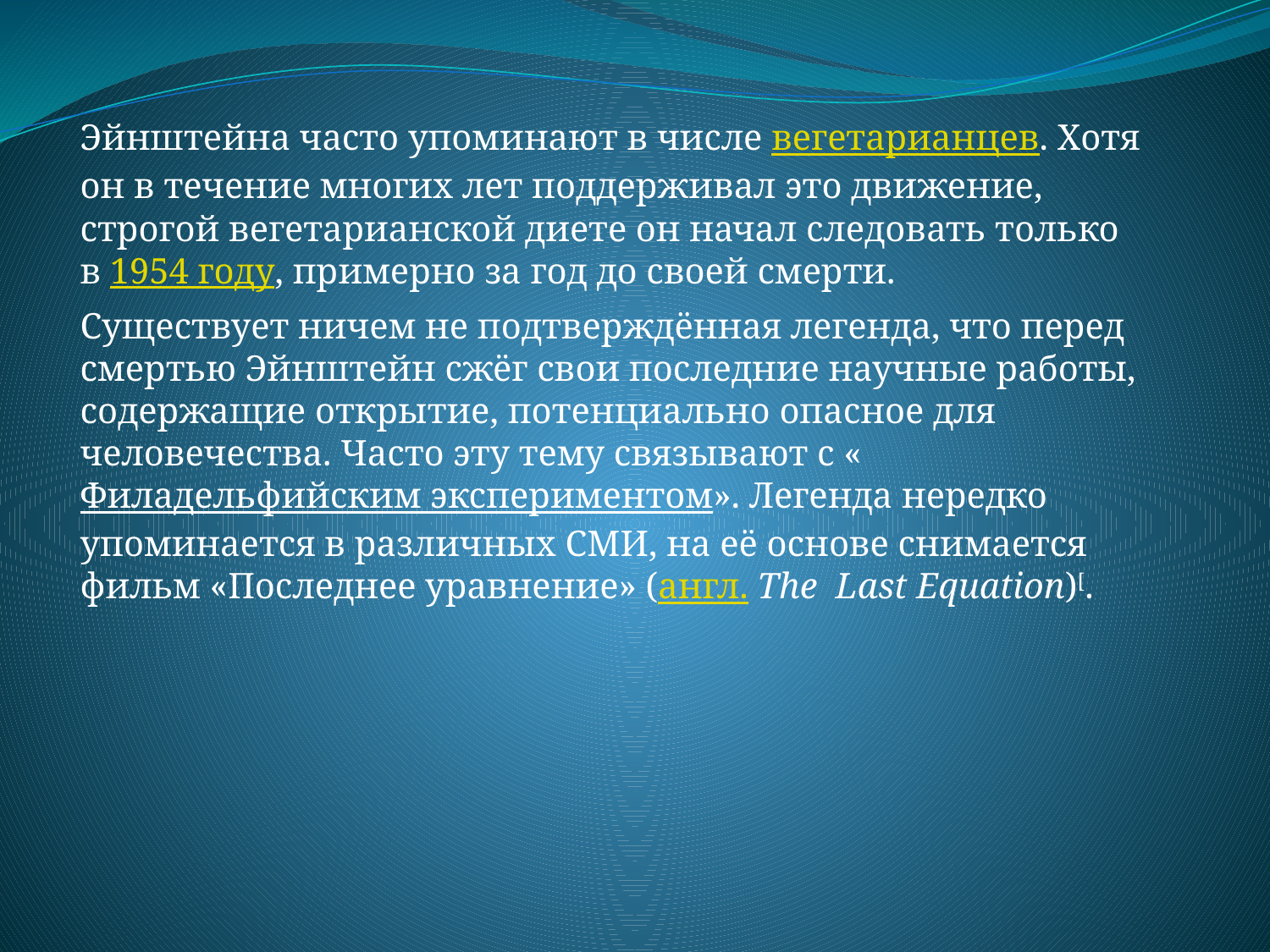

#
Эйнштейна часто упоминают в числе вегетарианцев. Хотя он в течение многих лет поддерживал это движение, строгой вегетарианской диете он начал следовать только в 1954 году, примерно за год до своей смерти.
Существует ничем не подтверждённая легенда, что перед смертью Эйнштейн сжёг свои последние научные работы, содержащие открытие, потенциально опасное для человечества. Часто эту тему связывают с «Филадельфийским экспериментом». Легенда нередко упоминается в различных СМИ, на её основе снимается фильм «Последнее уравнение» (англ. The  Last Equation)[.